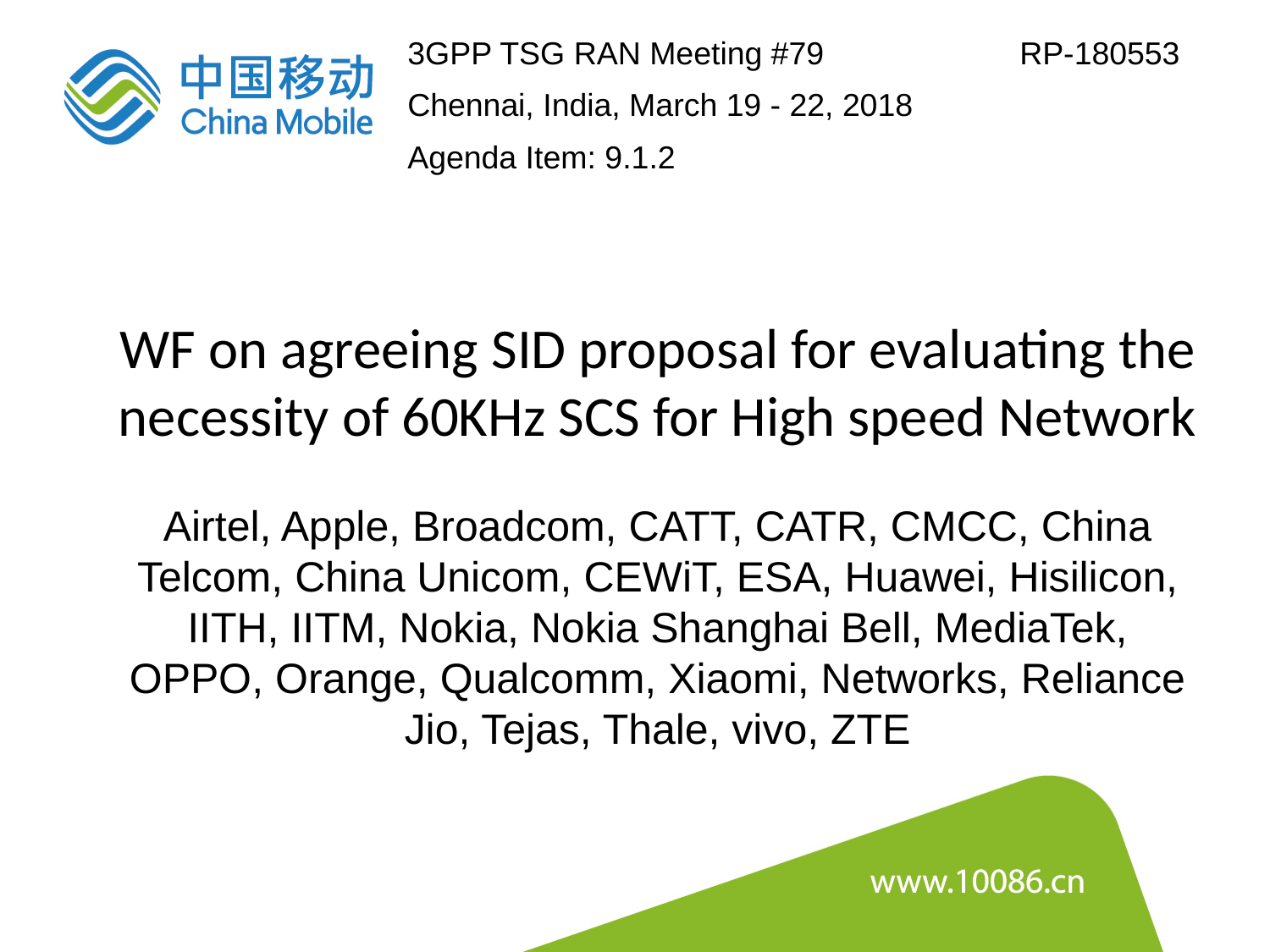

3GPP TSG RAN Meeting #79                      RP-180553
Chennai, India, March 19 - 22, 2018
Agenda Item: 9.1.2
WF on agreeing SID proposal for evaluating the necessity of 60KHz SCS for High speed Network

Airtel, Apple, Broadcom, CATT, CATR, CMCC, China Telcom, China Unicom, CEWiT, ESA, Huawei, Hisilicon, IITH, IITM, Nokia, Nokia Shanghai Bell, MediaTek, OPPO, Orange, Qualcomm, Xiaomi, Networks, Reliance Jio, Tejas, Thale, vivo, ZTE